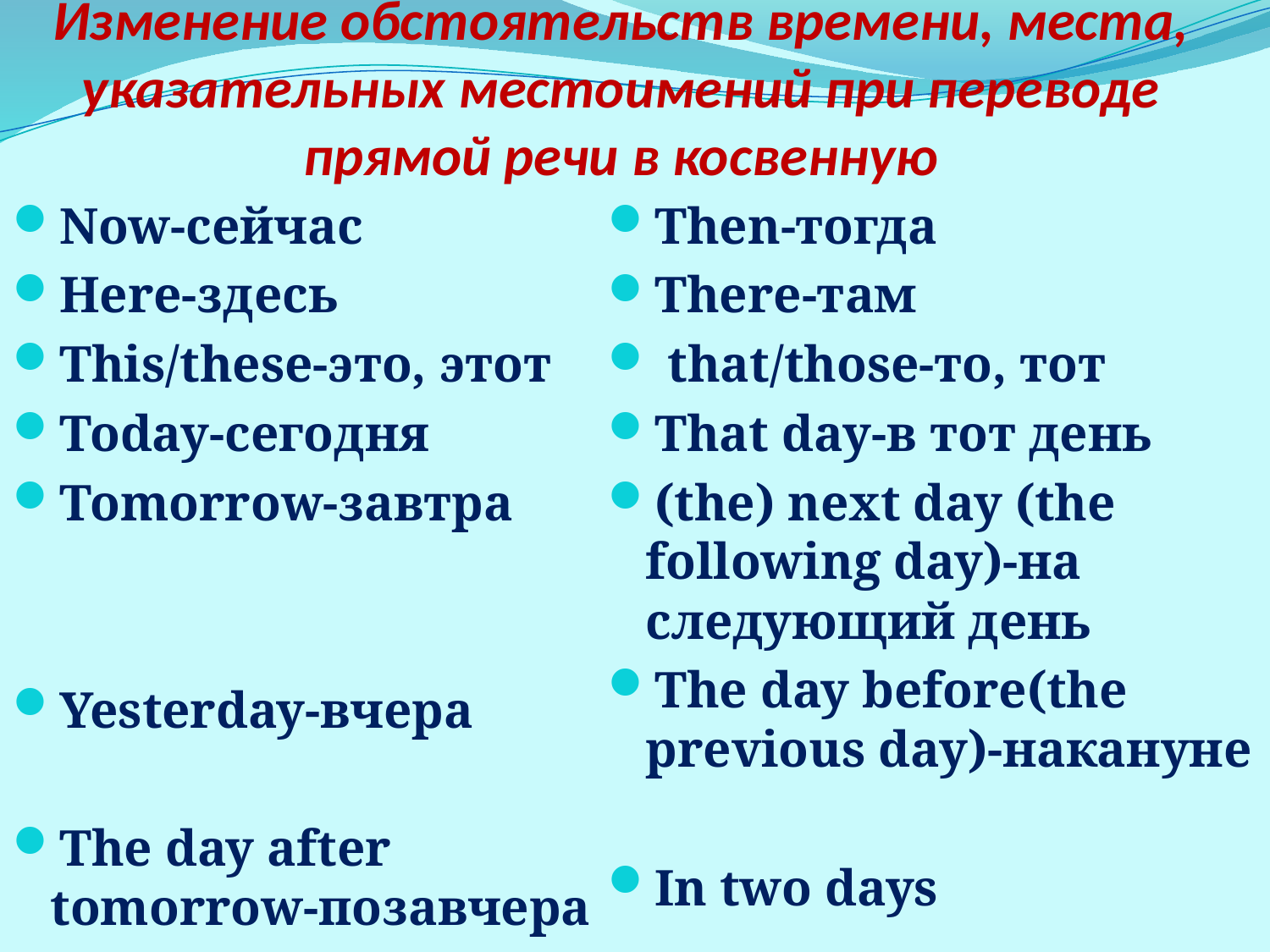

# Изменение обстоятельств времени, места, указательных местоимений при переводе прямой речи в косвенную
Then-тогда
There-там
 that/those-то, тот
That day-в тот день
(the) next day (the following day)-на следующий день
The day before(the previous day)-накануне

In two days

Now-сейчас
Here-здесь
This/these-это, этот
Today-сегодня
Tomorrow-завтра

Yesterday-вчера

The day after tomorrow-позавчера